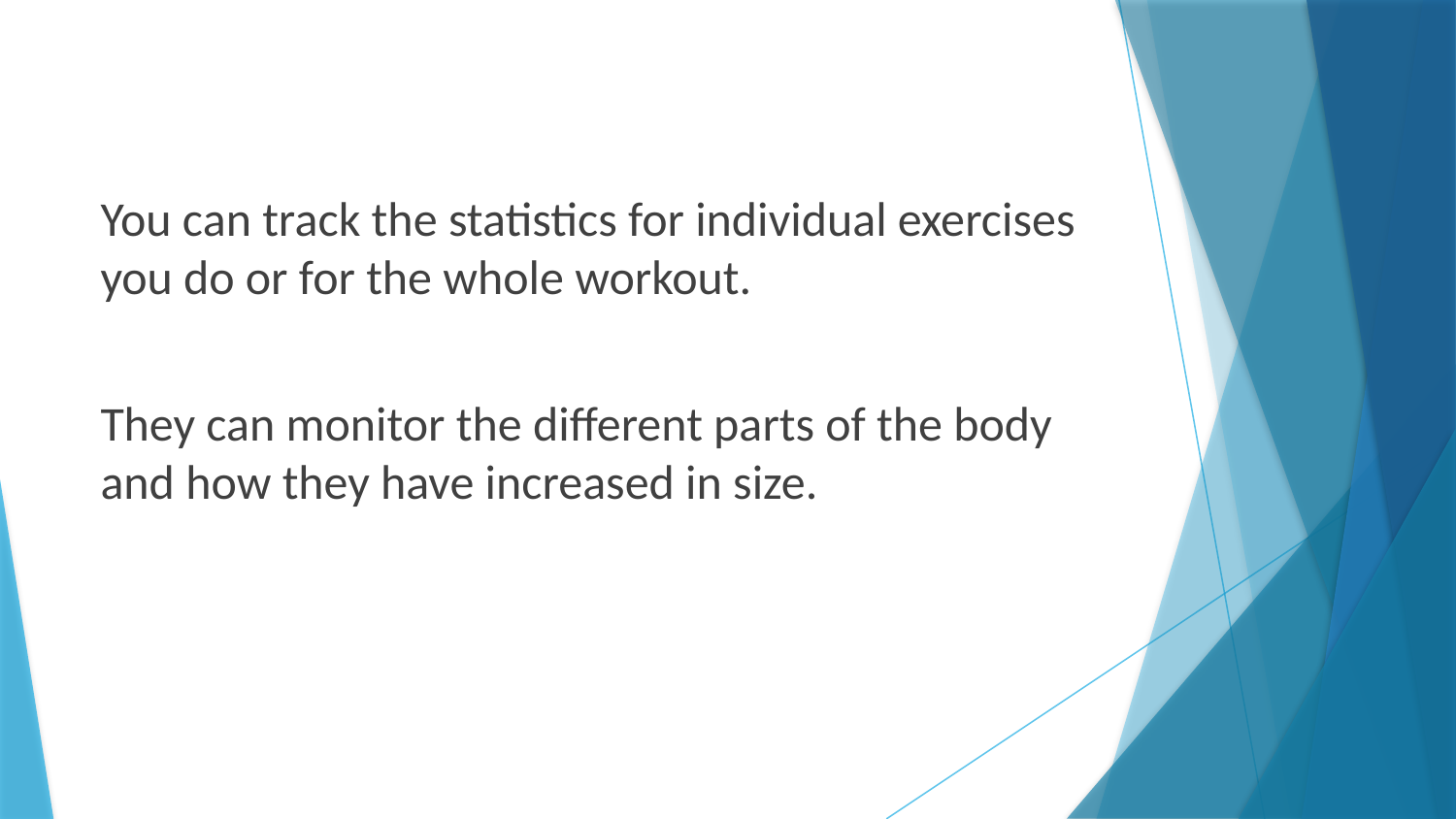

You can track the statistics for individual exercises you do or for the whole workout.

They can monitor the different parts of the body and how they have increased in size.